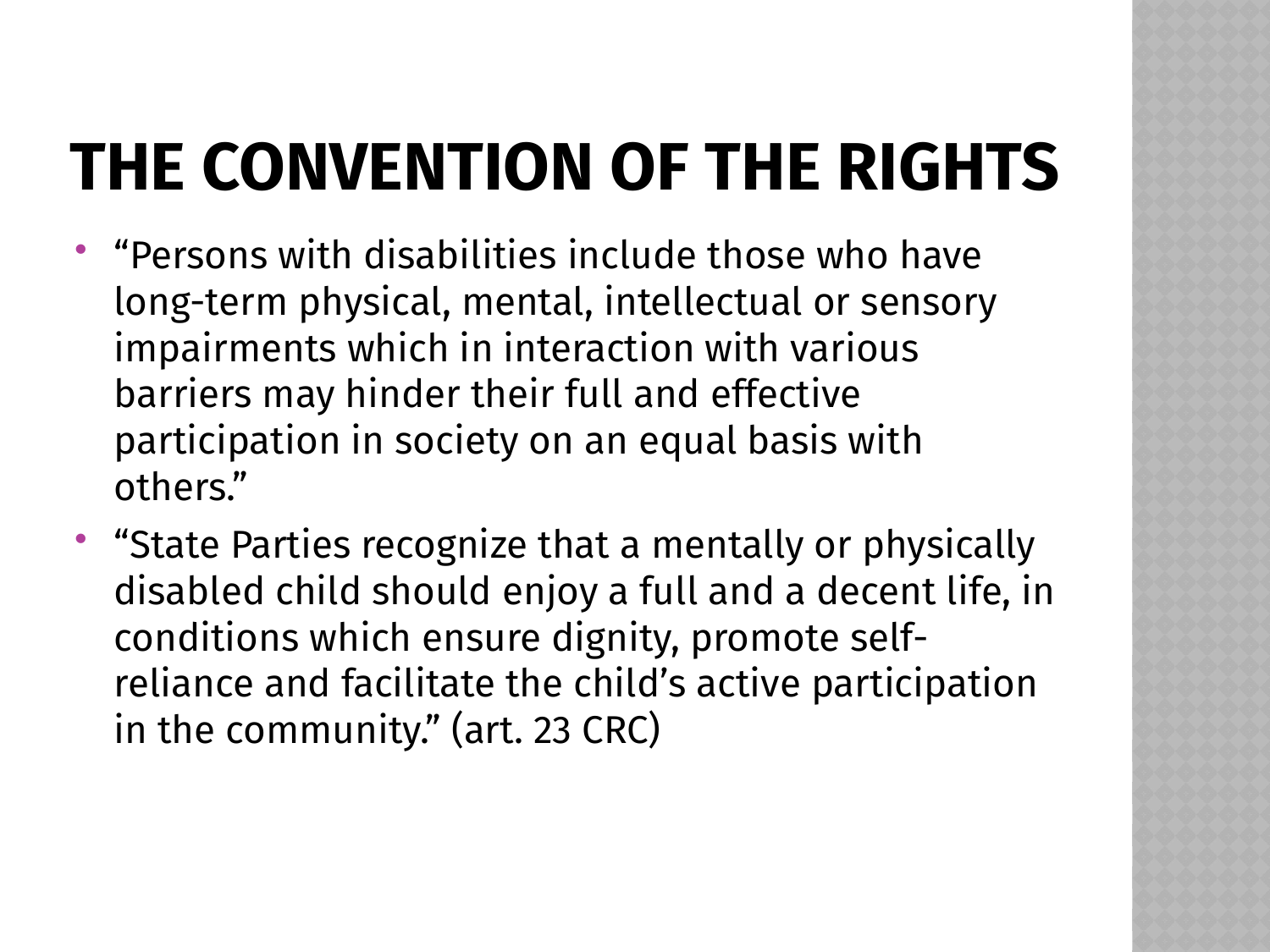

# The Convention of the Rights
“Persons with disabilities include those who have long-term physical, mental, intellectual or sensory impairments which in interaction with various barriers may hinder their full and effective participation in society on an equal basis with others.”
“State Parties recognize that a mentally or physically disabled child should enjoy a full and a decent life, in conditions which ensure dignity, promote self-reliance and facilitate the child’s active participation in the community.” (art. 23 CRC)